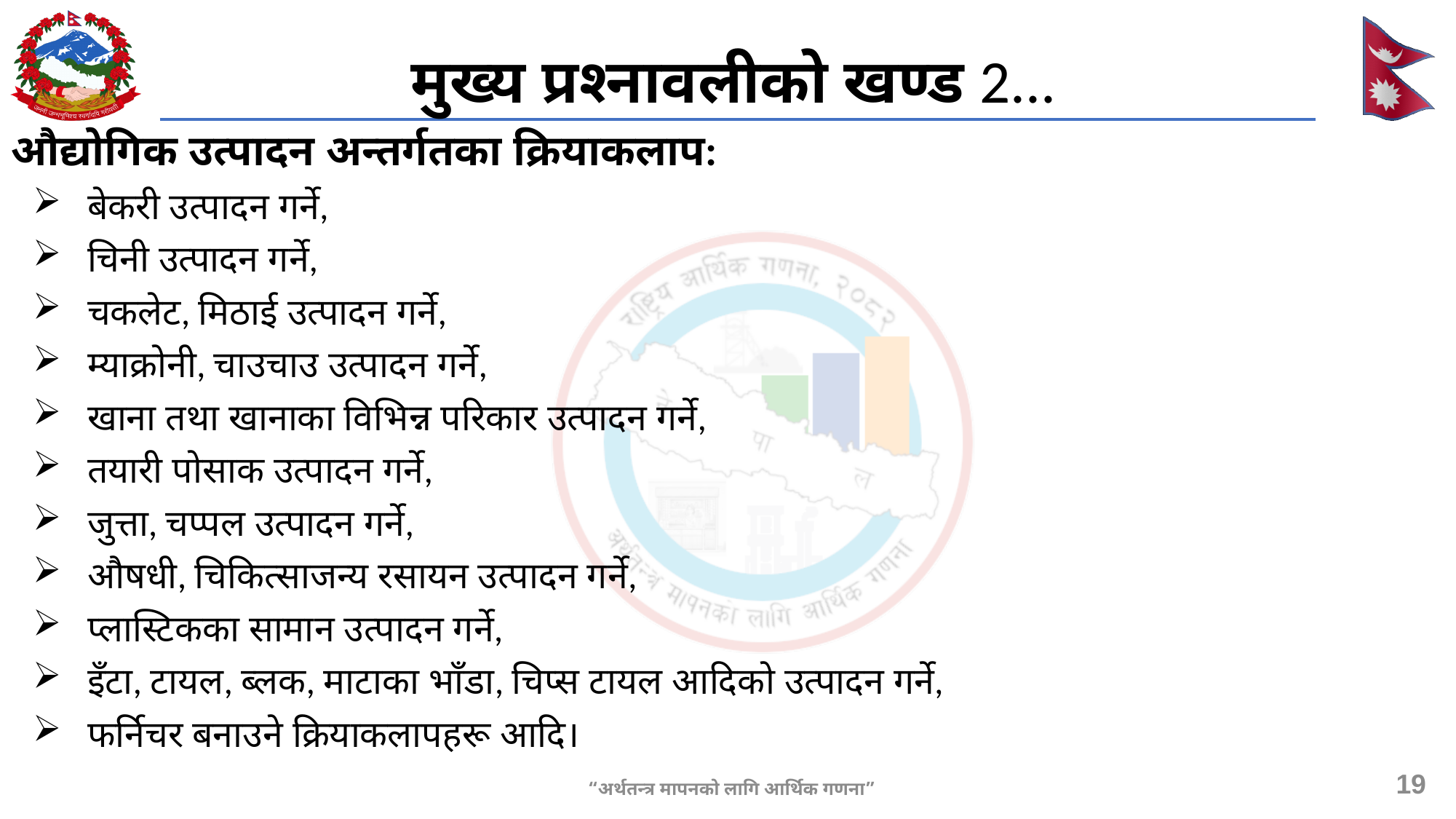

# मुख्य प्रश्नावलीको खण्ड 2...
औद्योगिक उत्पादन अन्तर्गतका क्रियाकलाप:
बेकरी उत्पादन गर्ने,
चिनी उत्पादन गर्ने,
चकलेट, मिठाई उत्पादन गर्ने,
म्याक्रोनी, चाउचाउ उत्पादन गर्ने,
खाना तथा खानाका विभिन्न परिकार उत्पादन गर्ने,
तयारी पोसाक उत्पादन गर्ने,
जुत्ता, चप्पल उत्पादन गर्ने,
औषधी, चिकित्साजन्य रसायन उत्पादन गर्ने,
प्लास्टिकका सामान उत्पादन गर्ने,
इँटा, टायल, ब्लक, माटाका भाँडा, चिप्स टायल आदिको उत्पादन गर्ने,
फर्निचर बनाउने क्रियाकलापहरू आदि।

19
“अर्थतन्त्र मापनको लागि आर्थिक गणना”